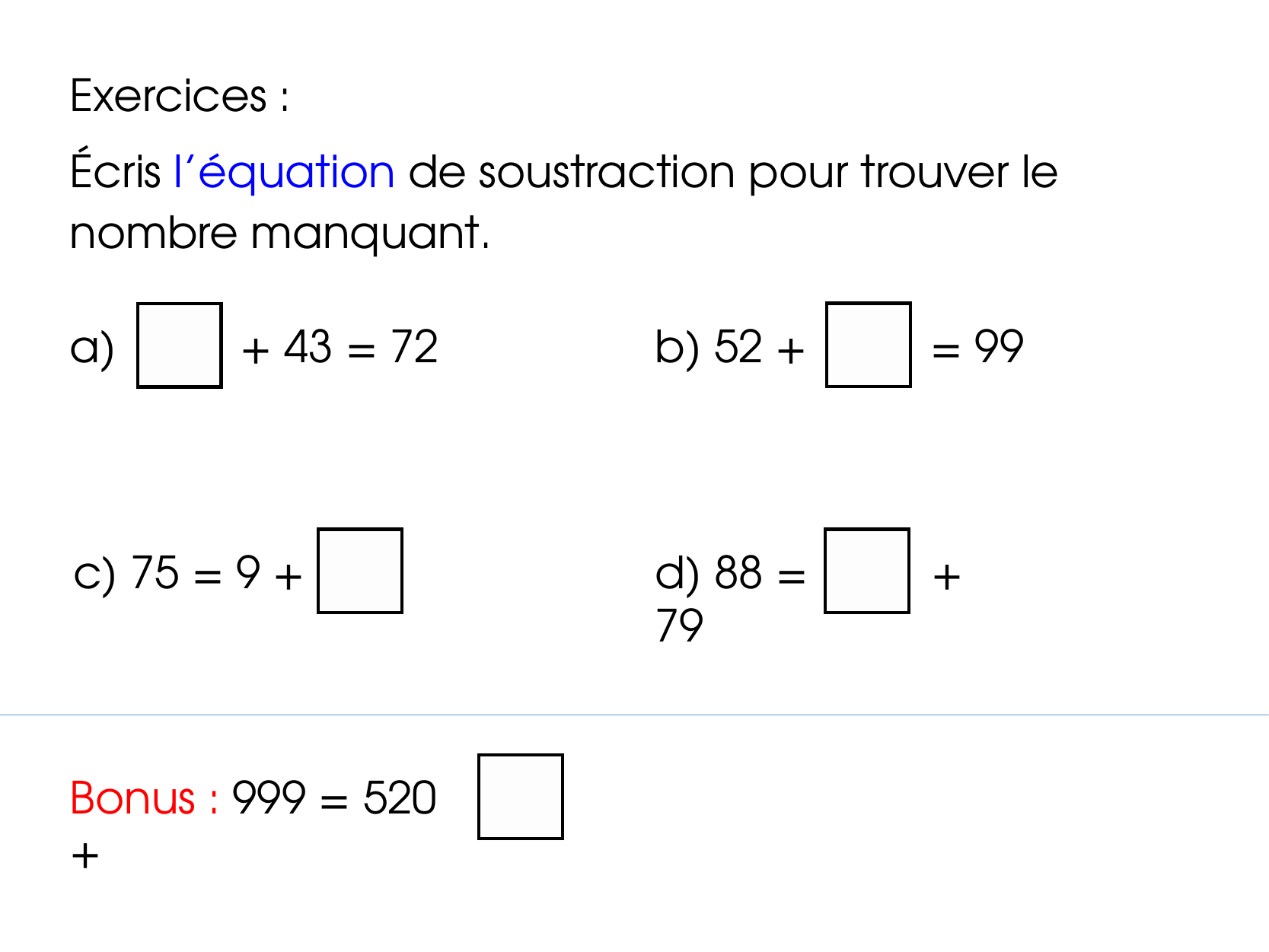

Exercices :
Écris l’équation de soustraction pour trouver le nombre manquant.

b) 52 +          = 99

a)          + 43 = 72

c) 75 = 9 +

d) 88 =          + 79

Bonus : 999 = 520 +